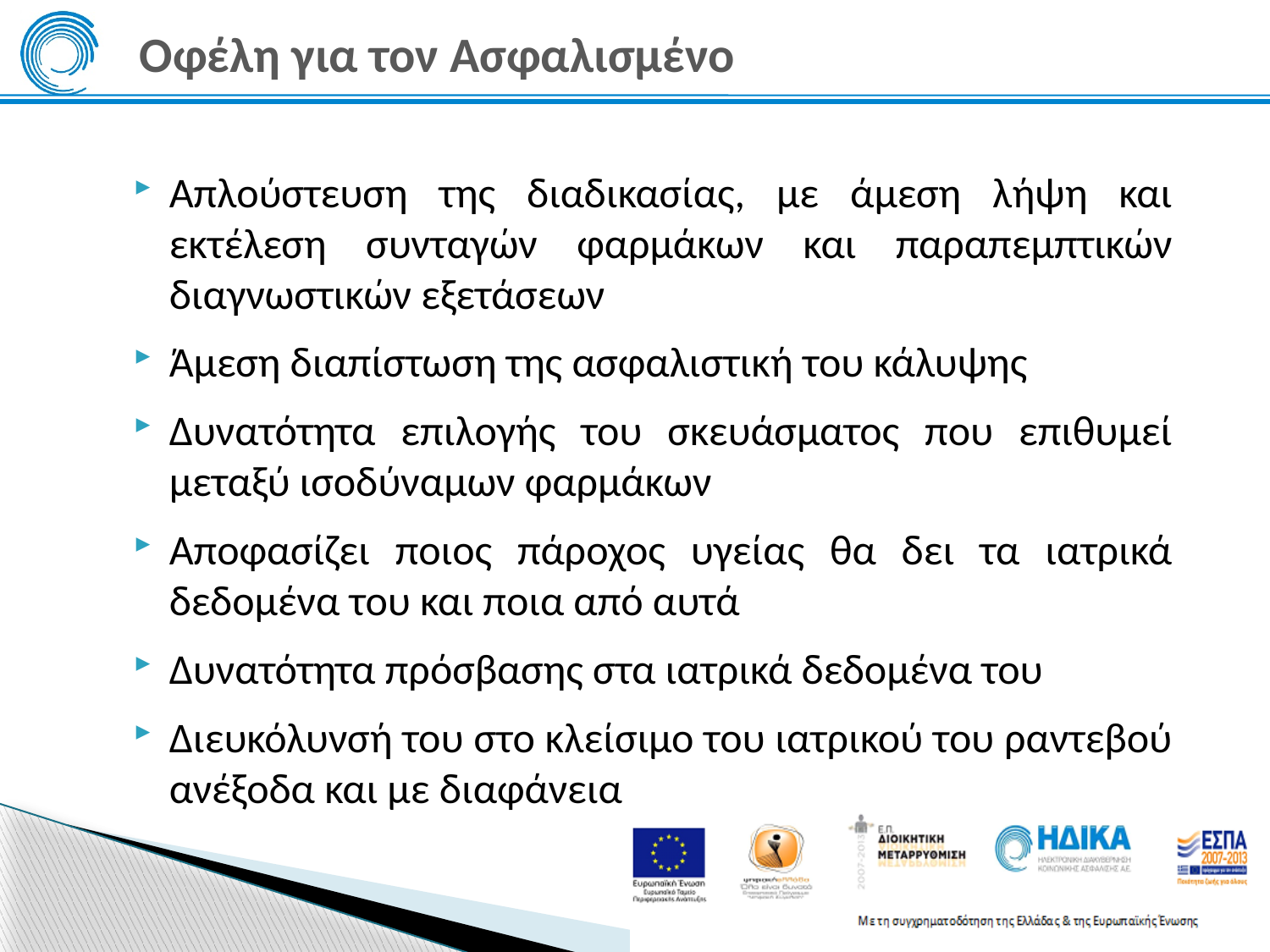

# Οφέλη για τον Ασφαλισμένο

Απλούστευση της διαδικασίας, με άμεση λήψη και εκτέλεση συνταγών φαρμάκων και παραπεμπτικών διαγνωστικών εξετάσεων
Άμεση διαπίστωση της ασφαλιστική του κάλυψης
Δυνατότητα επιλογής του σκευάσματος που επιθυμεί μεταξύ ισοδύναμων φαρμάκων
Αποφασίζει ποιος πάροχος υγείας θα δει τα ιατρικά δεδομένα του και ποια από αυτά
Δυνατότητα πρόσβασης στα ιατρικά δεδομένα του
Διευκόλυνσή του στο κλείσιμο του ιατρικού του ραντεβού ανέξοδα και με διαφάνεια